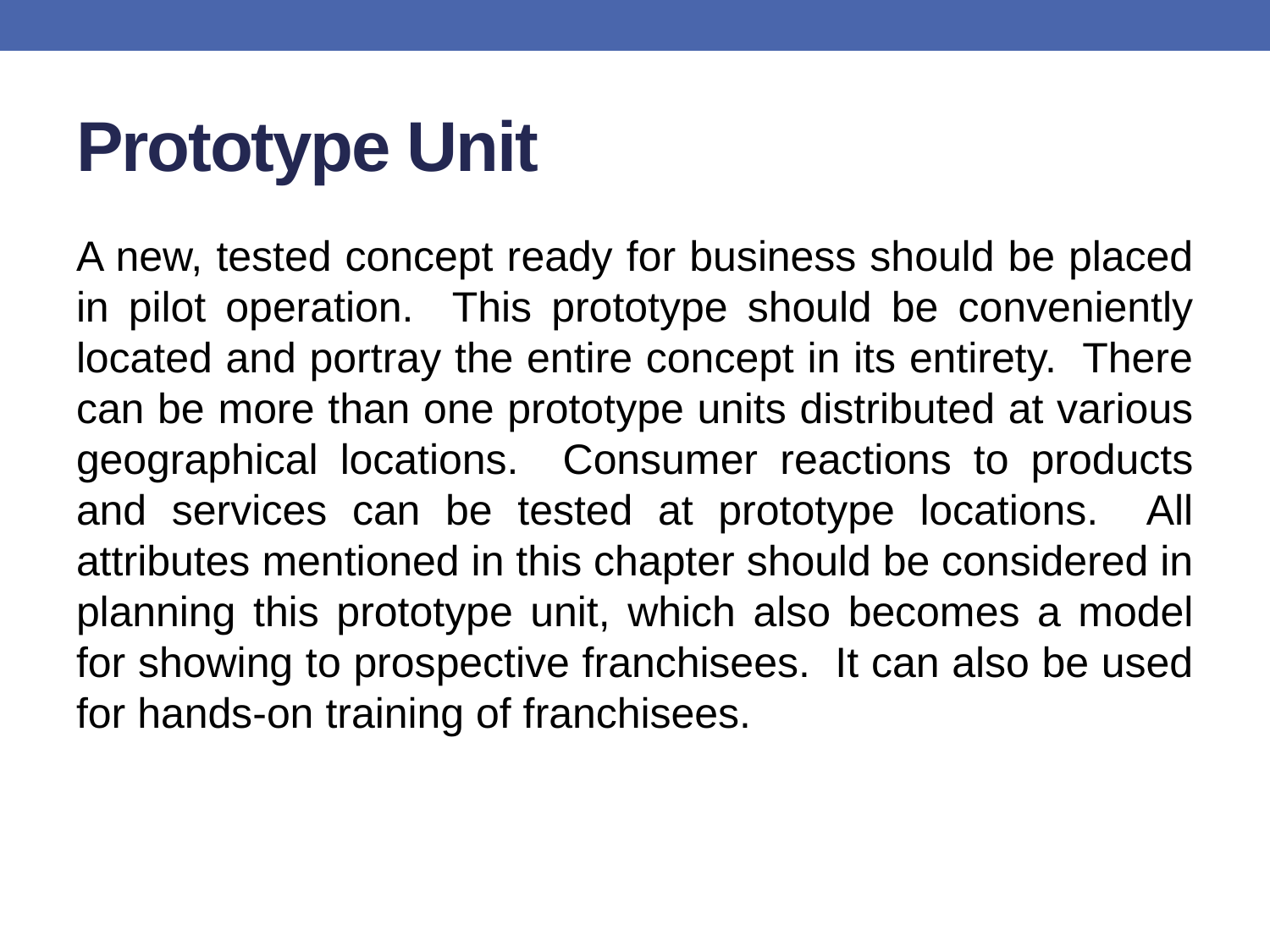

# Prototype Unit
A new, tested concept ready for business should be placed in pilot operation.  This prototype should be conveniently located and portray the entire concept in its entirety.  There can be more than one prototype units distributed at various geographical locations.  Consumer reactions to products and services can be tested at prototype locations.  All attributes mentioned in this chapter should be considered in planning this prototype unit, which also becomes a model for showing to prospective franchisees.  It can also be used for hands-on training of franchisees.